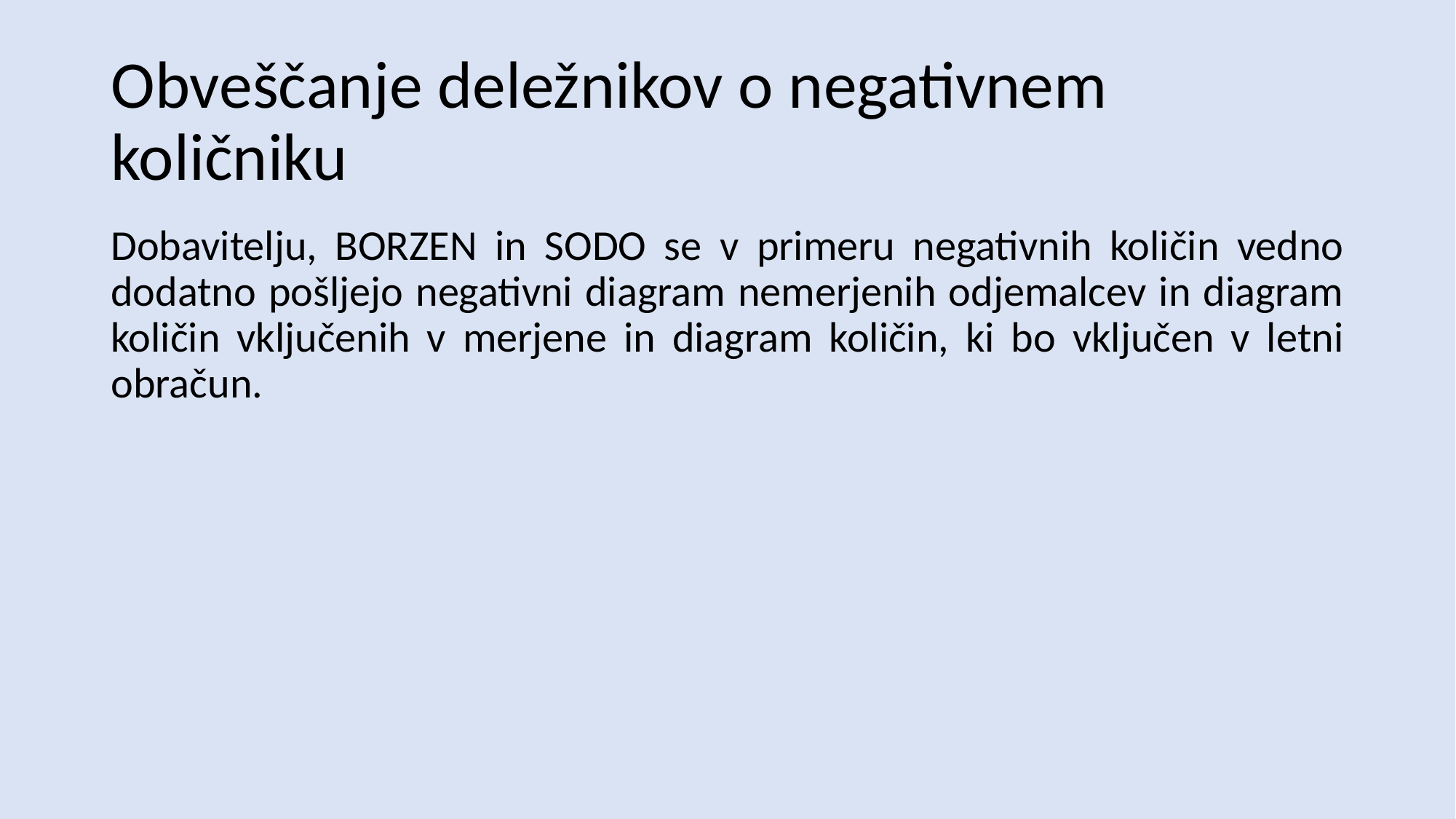

# Obveščanje deležnikov o negativnem količniku
Dobavitelju, BORZEN in SODO se v primeru negativnih količin vedno dodatno pošljejo negativni diagram nemerjenih odjemalcev in diagram količin vključenih v merjene in diagram količin, ki bo vključen v letni obračun.